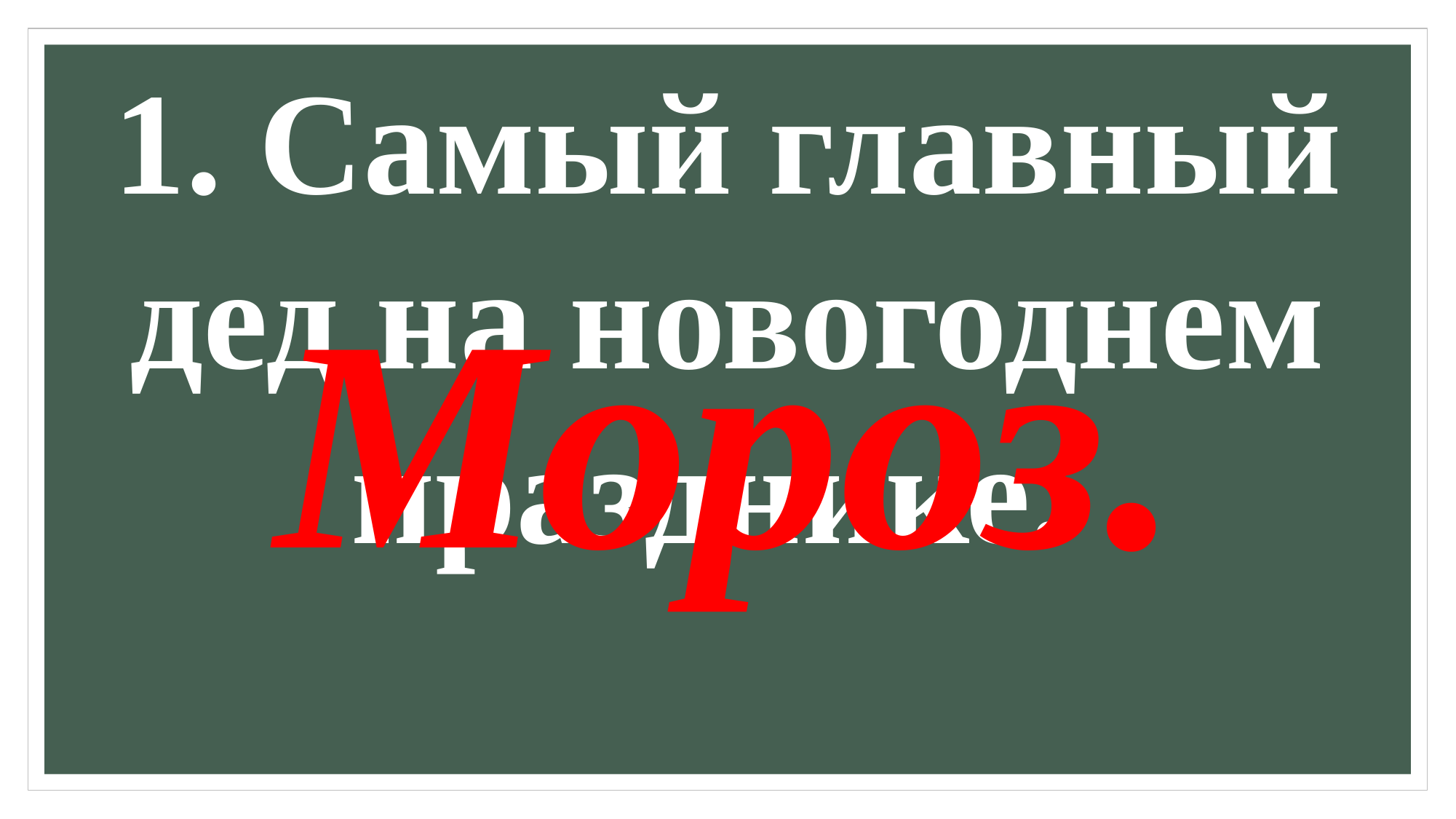

1. Самый главный дед на новогоднем празднике.
Мороз.